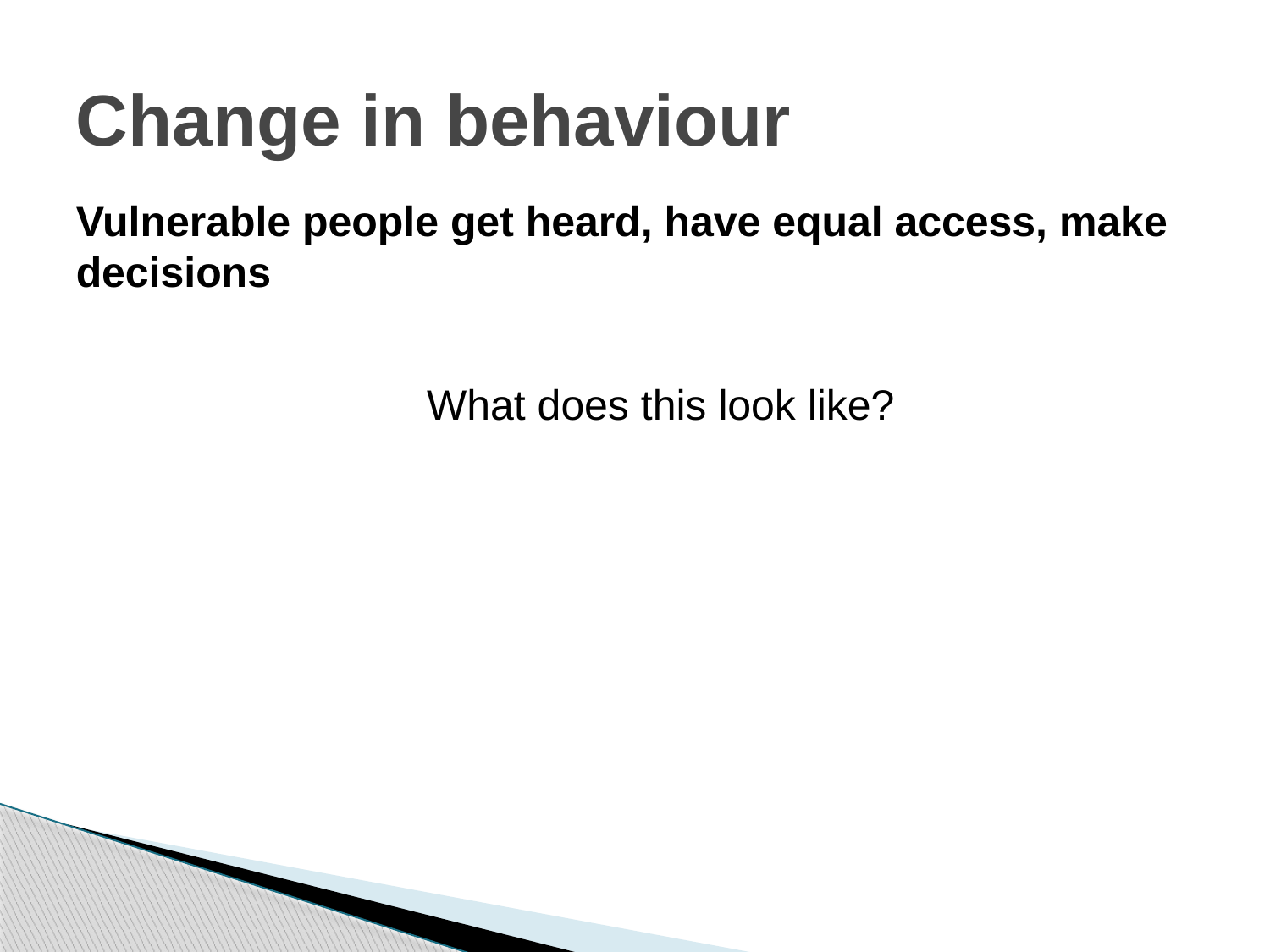

# Change in behaviour
Vulnerable people get heard, have equal access, make decisions

What does this look like?